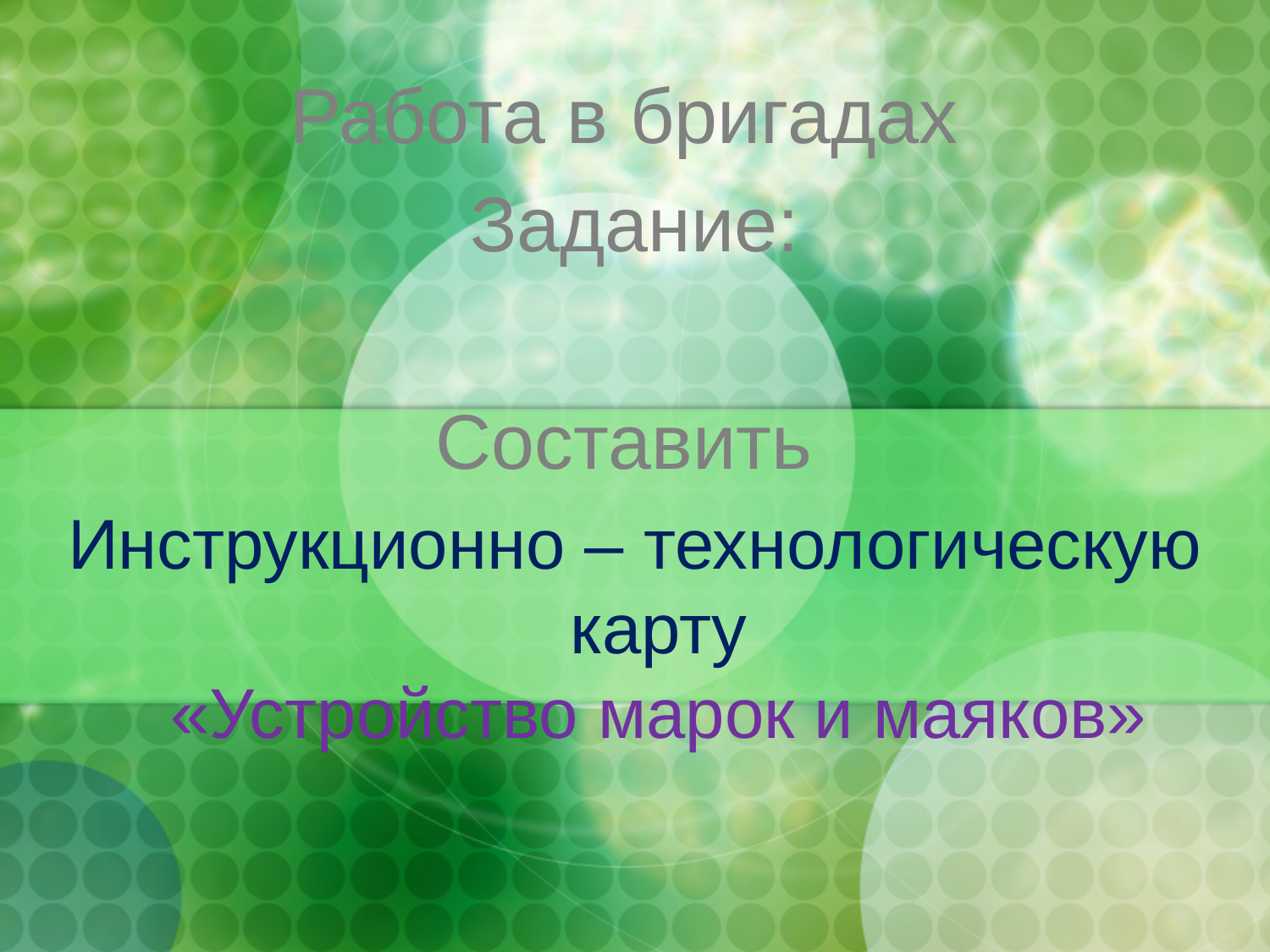

Работа в бригадах
Задание:

Составить
Инструкционно – технологическую карту
«Устройство марок и маяков»